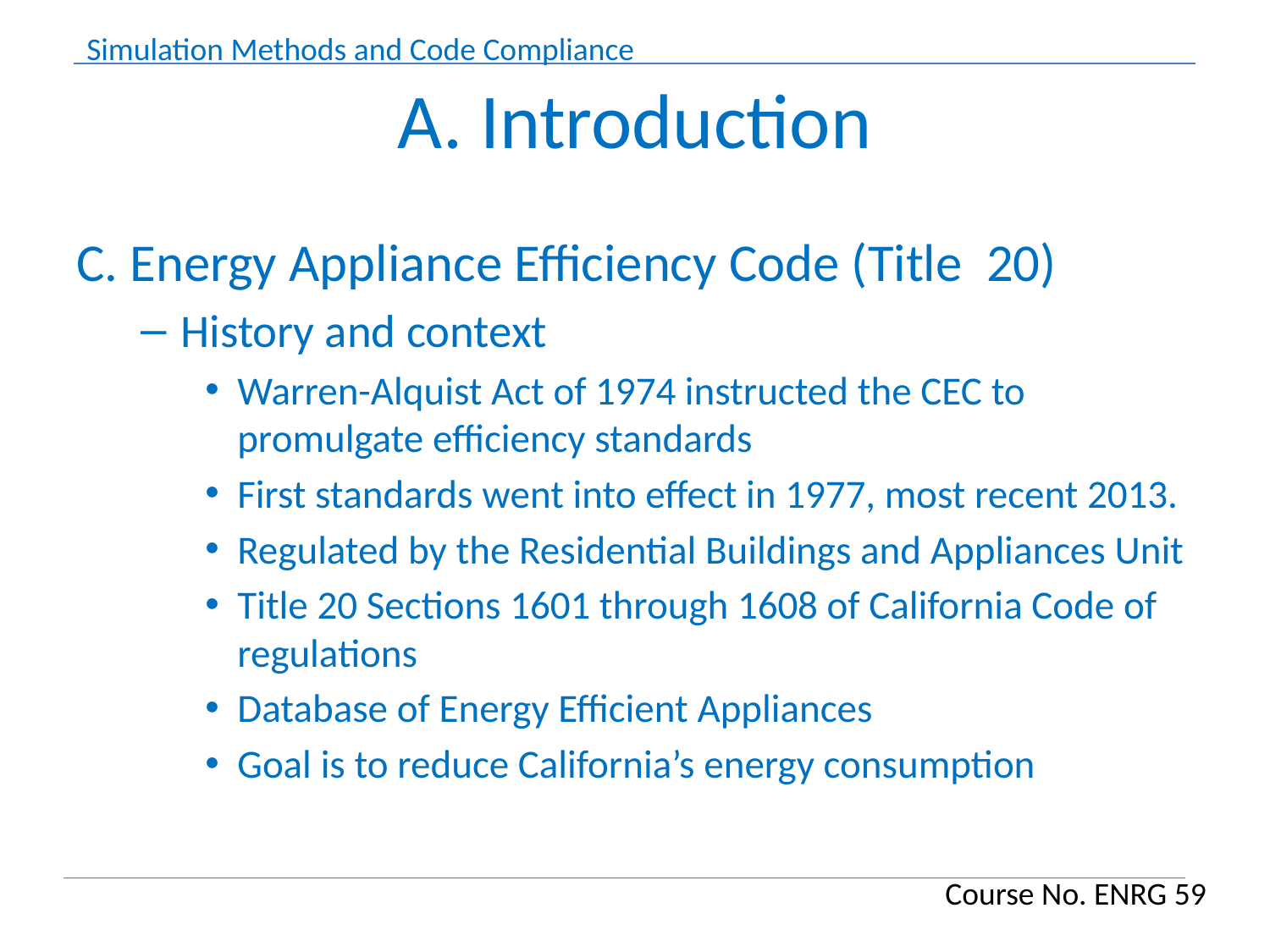

# A. Introduction
C. Energy Appliance Efficiency Code (Title  20)
History and context
Warren-Alquist Act of 1974 instructed the CEC to promulgate efficiency standards
First standards went into effect in 1977, most recent 2013.
Regulated by the Residential Buildings and Appliances Unit
Title 20 Sections 1601 through 1608 of California Code of regulations
Database of Energy Efficient Appliances
Goal is to reduce California’s energy consumption